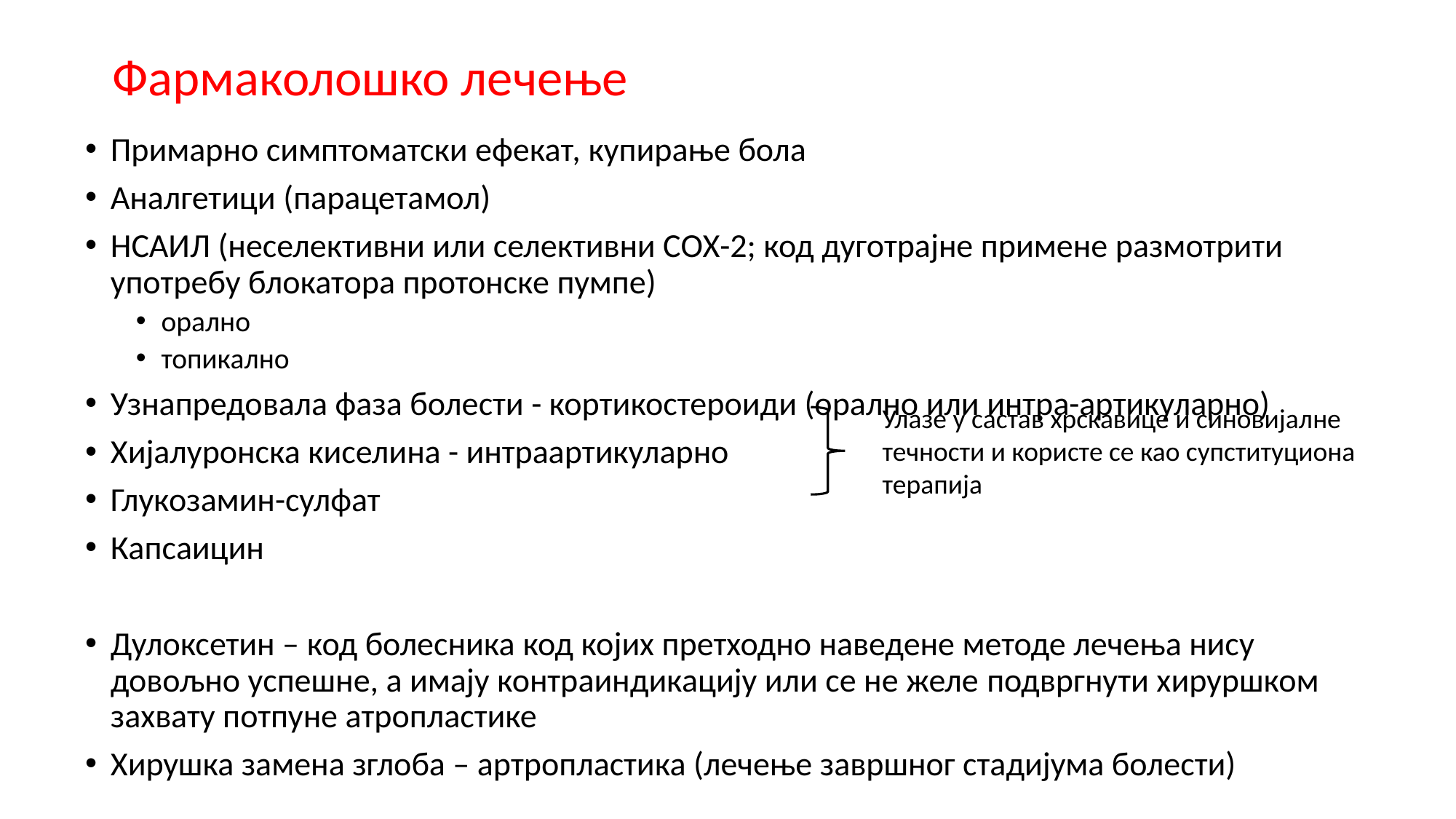

# Фармаколошко лечење
Примарно симптоматски ефекат, купирање бола
Аналгетици (парацетамол)
НСАИЛ (неселективни или селективни СОХ-2; код дуготрајне примене размотрити употребу блокатора протонске пумпе)
орално
топикално
Узнапредовала фаза болести - кортикостероиди (орално или интра-артикуларно)
Хијалуронска киселина - интраартикуларно
Глукозамин-сулфат
Капсаицин

Дулоксетин – код болесника код којих претходно наведене методе лечења нису довољно успешне, а имају контраиндикацију или се не желе подвргнути хируршком захвату потпуне атропластике
Хирушка замена зглоба – артропластика (лечење завршног стадијума болести)

Улазе у састав хрскавице и синовијалне течности и користе се као супституциона терапија